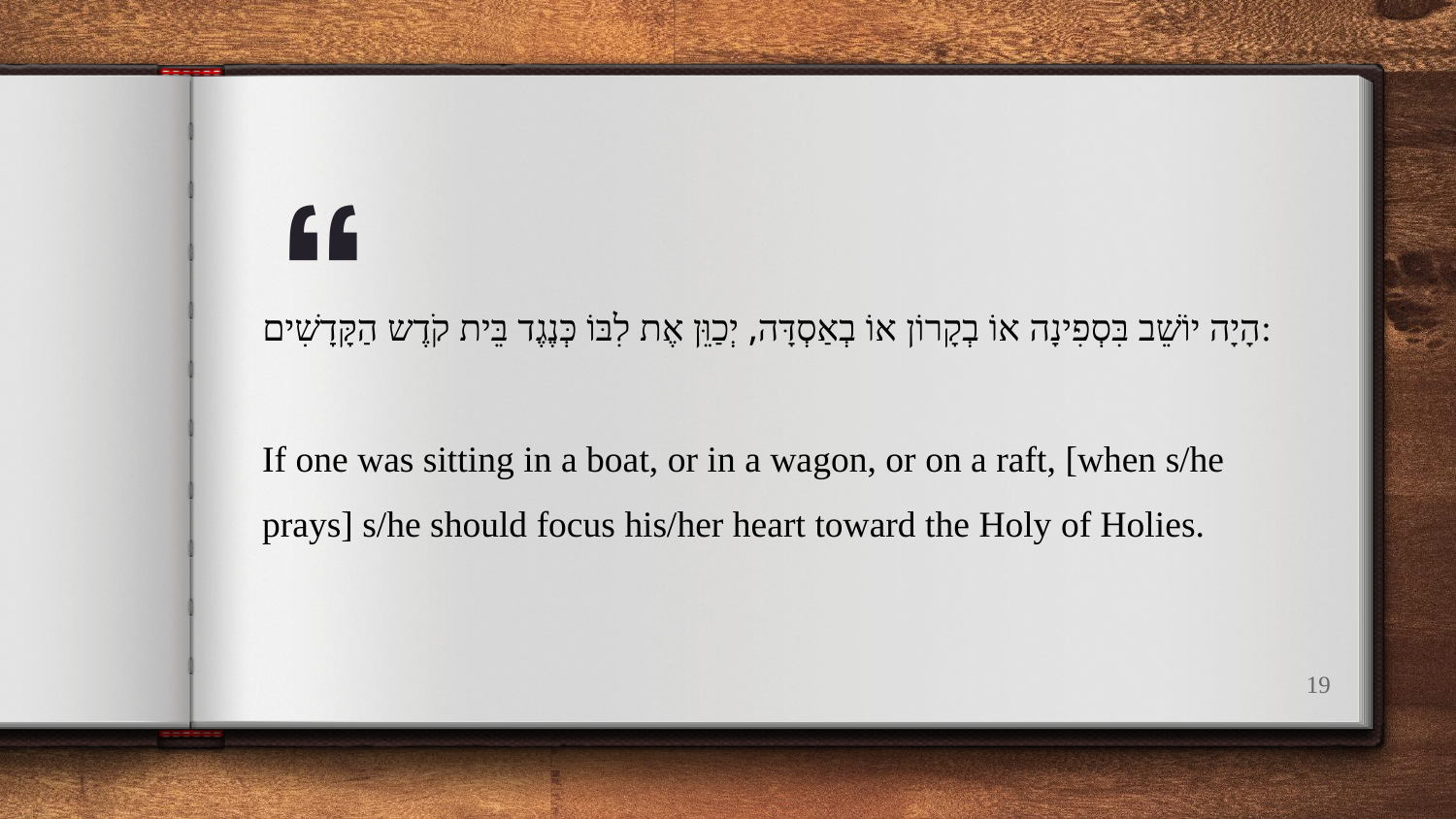

הָיָה יוֹשֵׁב בִּסְפִינָה אוֹ בְקָרוֹן אוֹ בְאַסְדָּה, יְכַוֵּן אֶת לִבּוֹ כְּנֶגֶד בֵּית קֹדֶש הַקָּדָשִׁים:
If one was sitting in a boat, or in a wagon, or on a raft, [when s/he prays] s/he should focus his/her heart toward the Holy of Holies.

19